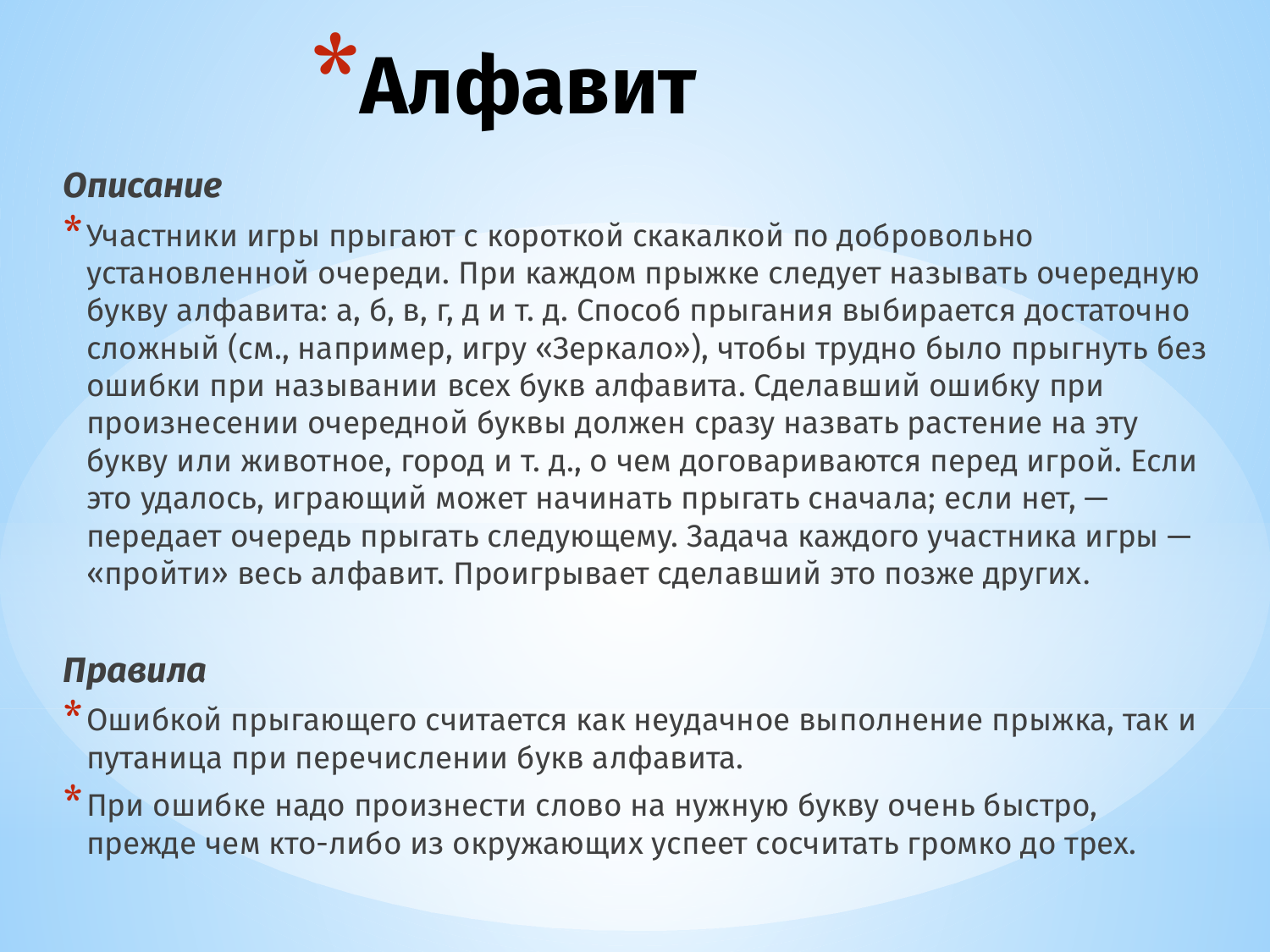

# Алфавит
Описание
Участники игры прыгают с короткой скакалкой по добровольно установленной очереди. При каждом прыжке следует называть очередную букву алфавита: а, б, в, г, д и т. д. Способ прыгания выбирается достаточно сложный (см., например, игру «Зеркало»), чтобы трудно было прыгнуть без ошибки при назывании всех букв алфавита. Сделавший ошибку при произнесении очередной буквы должен сразу назвать растение на эту букву или животное, город и т. д., о чем договариваются перед игрой. Если это удалось, играющий может начинать прыгать сначала; если нет, — передает очередь прыгать следующему. Задача каждого участника игры — «пройти» весь алфавит. Проигрывает сделавший это позже других.

Правила
Ошибкой прыгающего считается как неудачное выполнение прыжка, так и путаница при перечислении букв алфавита.
При ошибке надо произнести слово на нужную букву очень быстро, прежде чем кто-либо из окружающих успеет сосчитать громко до трех.